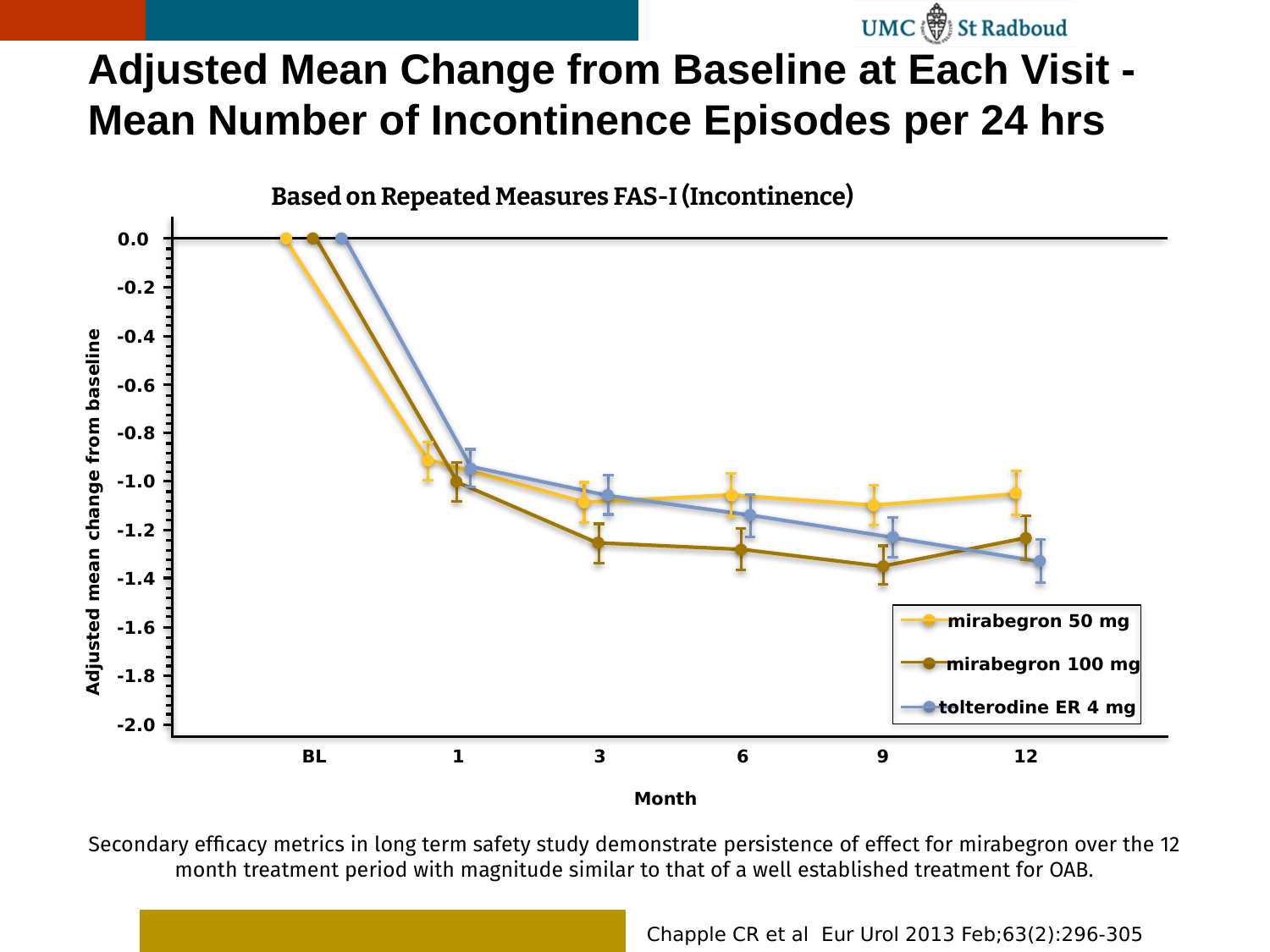

Adjusted Mean Change from Baseline at Each Visit - Mean Number of Incontinence Episodes per 24 hrs
Based on Repeated Measures FAS‑I (Incontinence)
0.0

-0.2
-0.4
-0.6
-0.8

-1.0

Adjusted mean change from baseline

-1.2

-1.4
mirabegron 50 mg

-1.6
mirabegron 100 mg

-1.8
tolterodine ER 4 mg

-2.0
BL
1
3
6
9
12
Month
Secondary efficacy metrics in long term safety study demonstrate persistence of effect for mirabegron over the 12 month treatment period with magnitude similar to that of a well established treatment for OAB.
Chapple CR et al  Eur Urol 2013 Feb;63(2):296-305